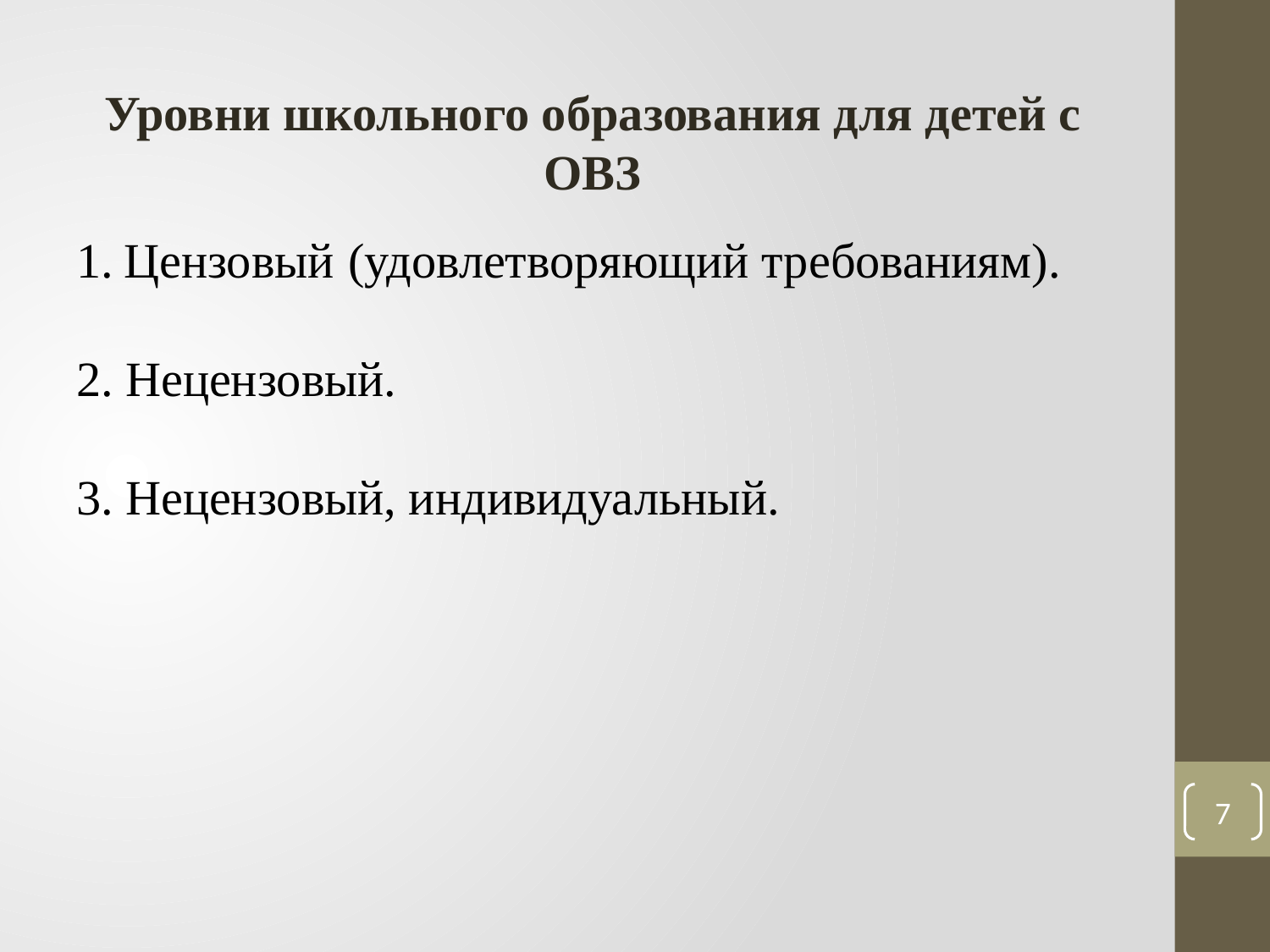

# Уровни школьного образования для детей с ОВЗ
Цензовый (удовлетворяющий требованиям).

2. Нецензовый.

3. Нецензовый, индивидуальный.

7